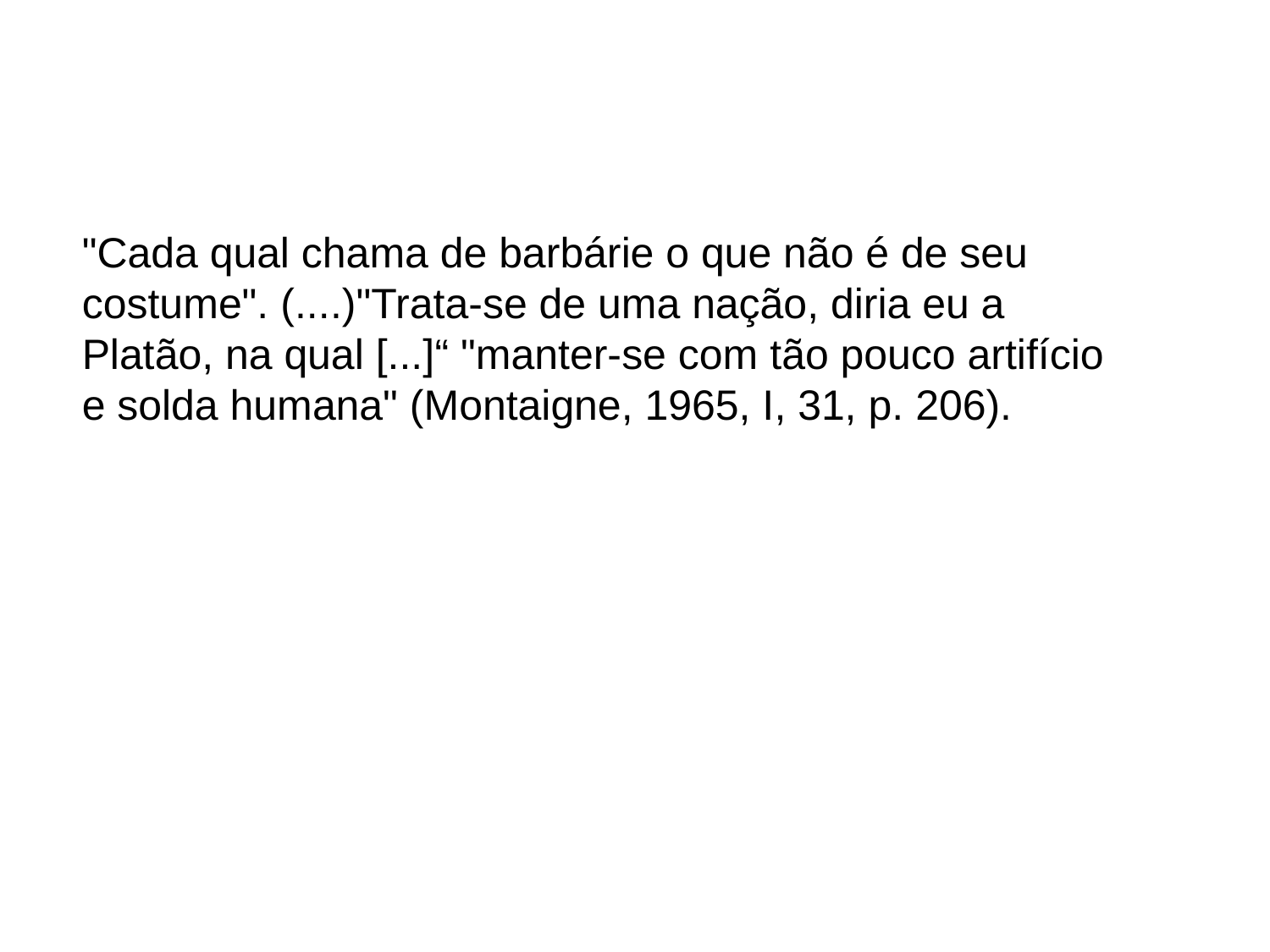

"Cada qual chama de barbárie o que não é de seu costume". (....)"Trata-se de uma nação, diria eu a Platão, na qual [...]“ "manter-se com tão pouco artifício e solda humana" (Montaigne, 1965, I, 31, p. 206).